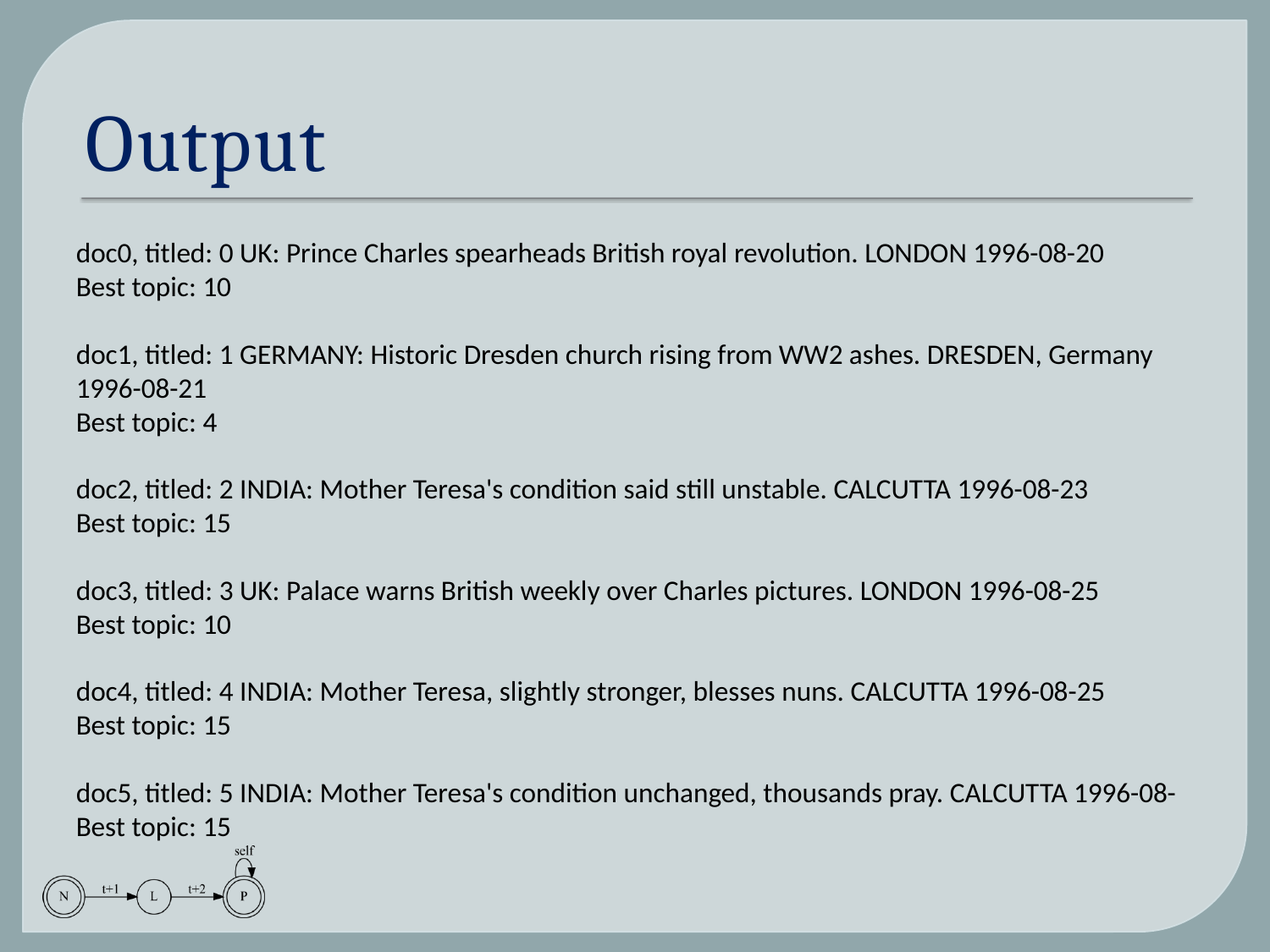

# Output
doc0, titled: 0 UK: Prince Charles spearheads British royal revolution. LONDON 1996-08-20
Best topic: 10

doc1, titled: 1 GERMANY: Historic Dresden church rising from WW2 ashes. DRESDEN, Germany 1996-08-21
Best topic: 4

doc2, titled: 2 INDIA: Mother Teresa's condition said still unstable. CALCUTTA 1996-08-23
Best topic: 15

doc3, titled: 3 UK: Palace warns British weekly over Charles pictures. LONDON 1996-08-25
Best topic: 10

doc4, titled: 4 INDIA: Mother Teresa, slightly stronger, blesses nuns. CALCUTTA 1996-08-25
Best topic: 15

doc5, titled: 5 INDIA: Mother Teresa's condition unchanged, thousands pray. CALCUTTA 1996-08-
Best topic: 15